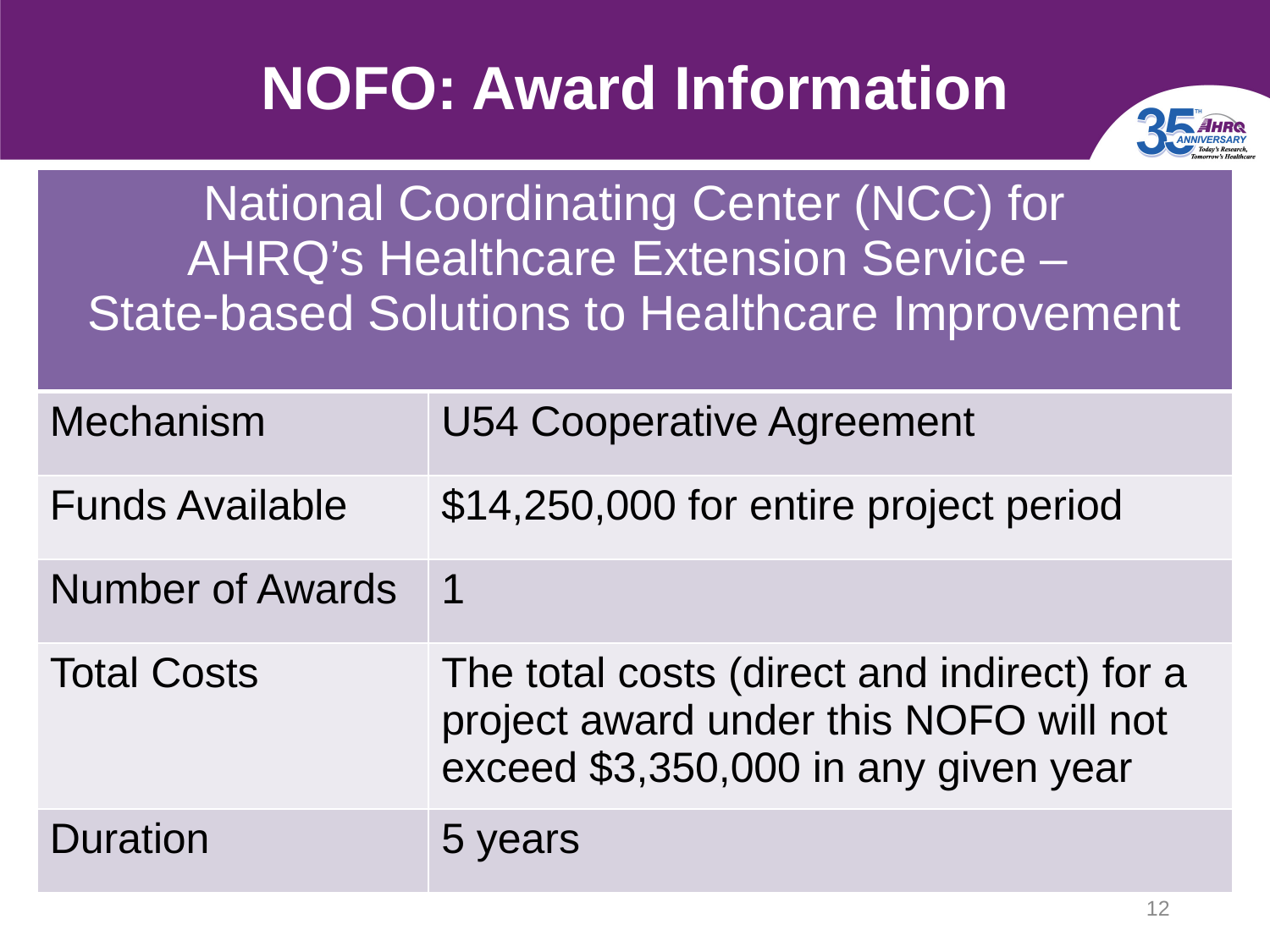

# NOFO: Award Information
| National Coordinating Center (NCC) for AHRQ’s Healthcare Extension Service – State-based Solutions to Healthcare Improvement |  |
| --- | --- |
| Mechanism | U54 Cooperative Agreement |
| Funds Available | $14,250,000 for entire project period |
| Number of Awards | 1 |
| Total Costs | The total costs (direct and indirect) for a project award under this NOFO will not exceed $3,350,000 in any given year |
| Duration | 5 years |
12